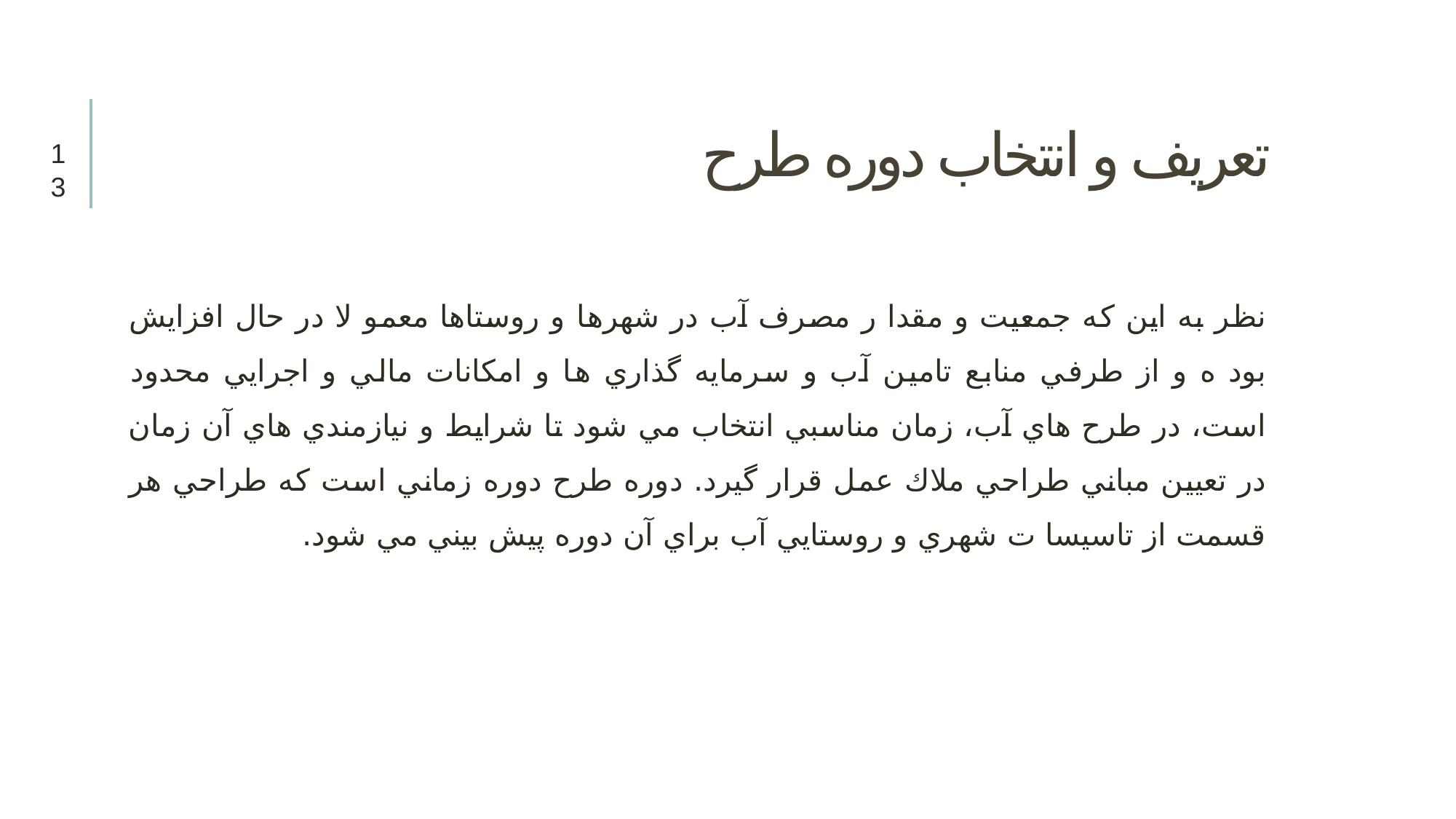

# تعريف و انتخاب دوره طرح
13
نظر به اين كه جمعيت و مقدا ر مصرف آب در شهرها و روستاها معمو لا در حال افزايش بود ه و از طرفي منابع تامين آب و سرمايه گذاري ها و امكانات مالي و اجرايي محدود است، در طرح هاي آب، زمان مناسبي انتخاب مي شود تا شرايط و نيازمندي هاي آن زمان در تعيين مباني طراحي ملاك عمل قرار گيرد. دوره طرح دوره زماني است كه طراحي هر قسمت از تاسيسا ت شهري و روستايي آب براي آن دوره پيش بيني مي شود.